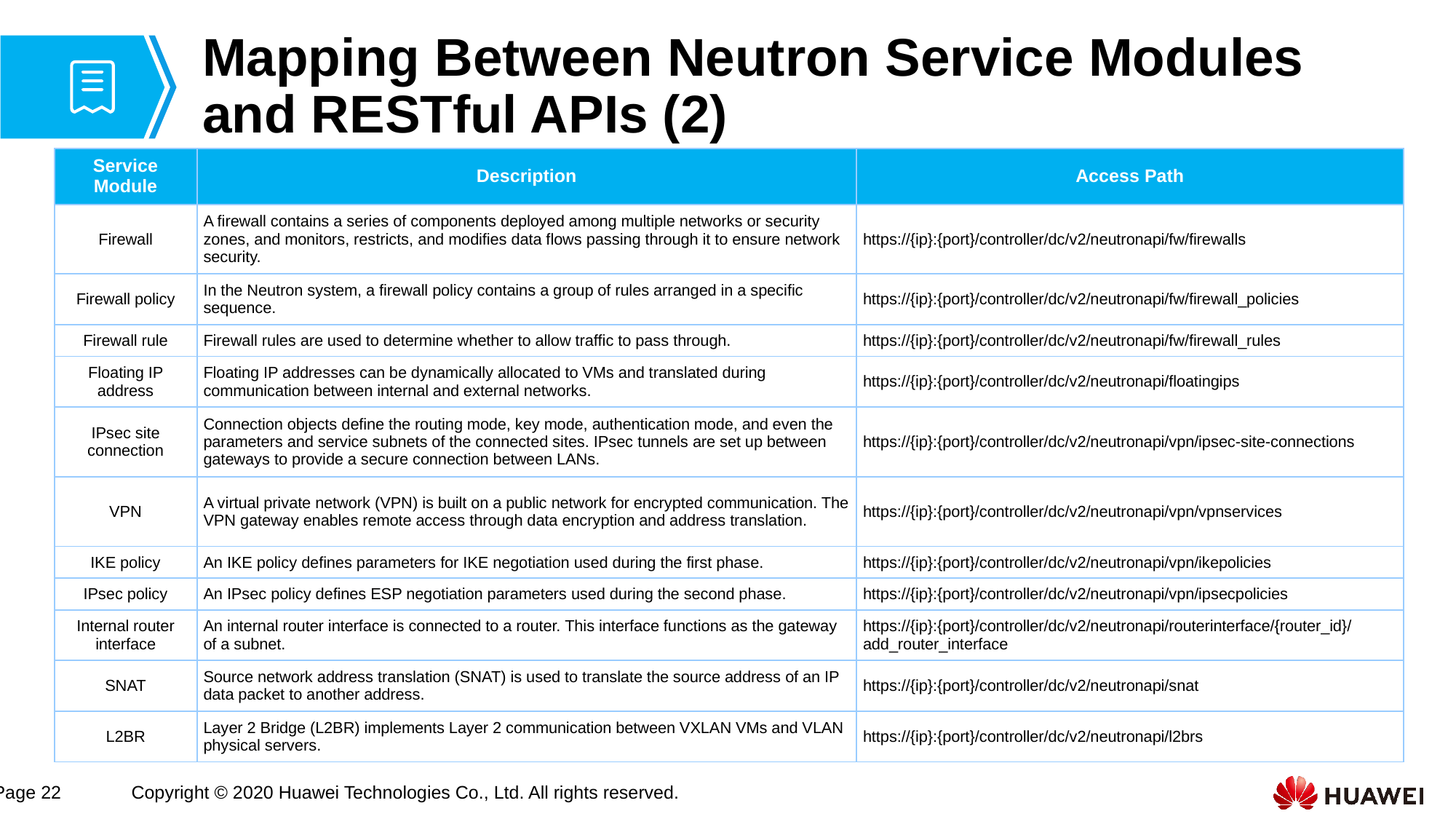

# Mapping Between Neutron Service Modules and RESTful APIs (2)
| Service Module | Description | Access Path |
| --- | --- | --- |
| Firewall | A firewall contains a series of components deployed among multiple networks or security zones, and monitors, restricts, and modifies data flows passing through it to ensure network security. | https://{ip}:{port}/controller/dc/v2/neutronapi/fw/firewalls |
| Firewall policy | In the Neutron system, a firewall policy contains a group of rules arranged in a specific sequence. | https://{ip}:{port}/controller/dc/v2/neutronapi/fw/firewall\_policies |
| Firewall rule | Firewall rules are used to determine whether to allow traffic to pass through. | https://{ip}:{port}/controller/dc/v2/neutronapi/fw/firewall\_rules |
| Floating IP address | Floating IP addresses can be dynamically allocated to VMs and translated during communication between internal and external networks. | https://{ip}:{port}/controller/dc/v2/neutronapi/floatingips |
| IPsec site connection | Connection objects define the routing mode, key mode, authentication mode, and even the parameters and service subnets of the connected sites. IPsec tunnels are set up between gateways to provide a secure connection between LANs. | https://{ip}:{port}/controller/dc/v2/neutronapi/vpn/ipsec-site-connections |
| VPN | A virtual private network (VPN) is built on a public network for encrypted communication. The VPN gateway enables remote access through data encryption and address translation. | https://{ip}:{port}/controller/dc/v2/neutronapi/vpn/vpnservices |
| IKE policy | An IKE policy defines parameters for IKE negotiation used during the first phase. | https://{ip}:{port}/controller/dc/v2/neutronapi/vpn/ikepolicies |
| IPsec policy | An IPsec policy defines ESP negotiation parameters used during the second phase. | https://{ip}:{port}/controller/dc/v2/neutronapi/vpn/ipsecpolicies |
| Internal router interface | An internal router interface is connected to a router. This interface functions as the gateway of a subnet. | https://{ip}:{port}/controller/dc/v2/neutronapi/routerinterface/{router\_id}/add\_router\_interface |
| SNAT | Source network address translation (SNAT) is used to translate the source address of an IP data packet to another address. | https://{ip}:{port}/controller/dc/v2/neutronapi/snat |
| L2BR | Layer 2 Bridge (L2BR) implements Layer 2 communication between VXLAN VMs and VLAN physical servers. | https://{ip}:{port}/controller/dc/v2/neutronapi/l2brs |